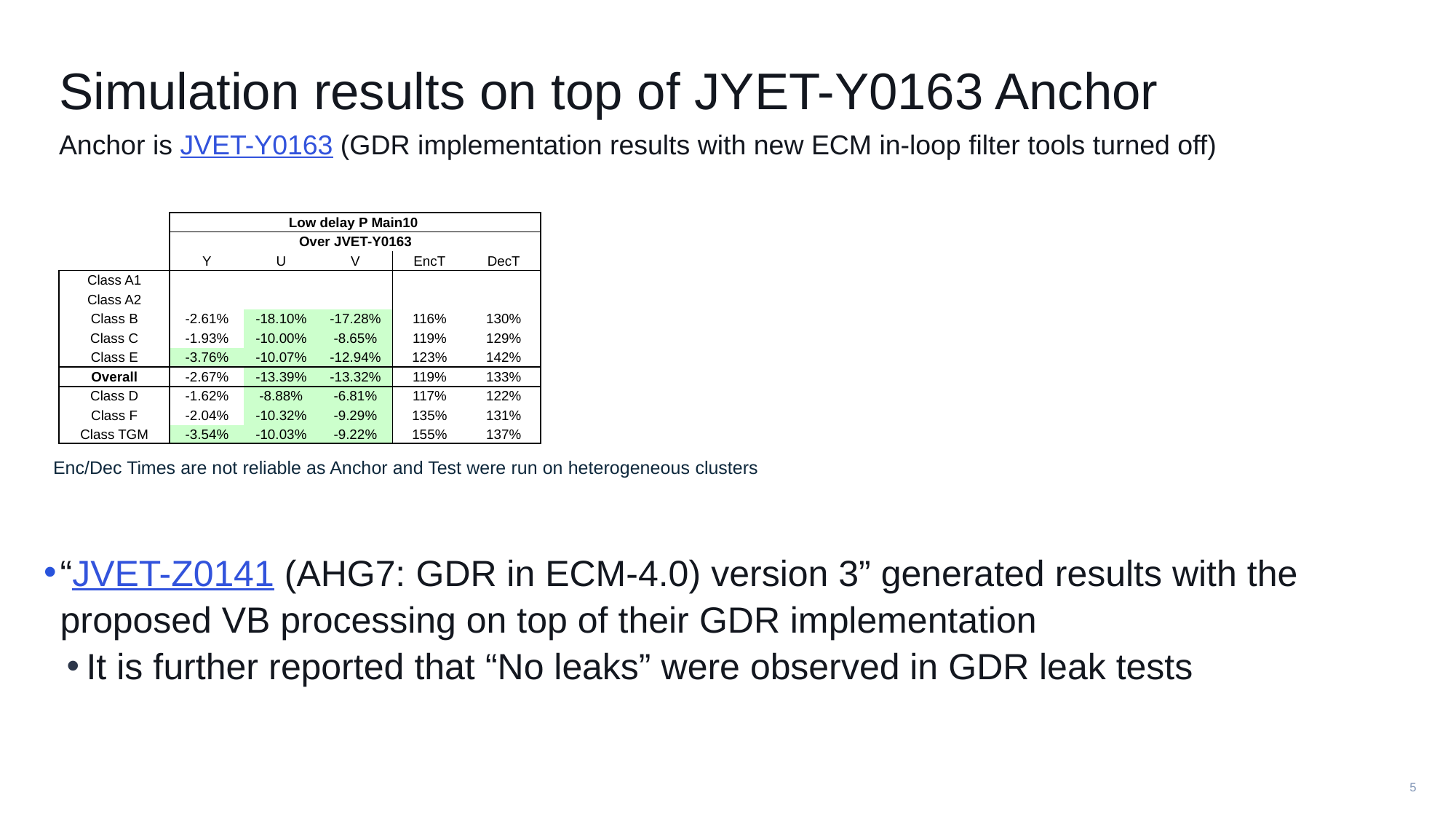

# Simulation results on top of JYET-Y0163 Anchor
Anchor is JVET-Y0163 (GDR implementation results with new ECM in-loop filter tools turned off)
|  | Low delay P Main10 |  |  |  |  |
| --- | --- | --- | --- | --- | --- |
|  | Over JVET-Y0163 |  |  |  |  |
|  | Y | U | V | EncT | DecT |
| Class A1 |  |  |  |  |  |
| Class A2 |  |  |  |  |  |
| Class B | -2.61% | -18.10% | -17.28% | 116% | 130% |
| Class C | -1.93% | -10.00% | -8.65% | 119% | 129% |
| Class E | -3.76% | -10.07% | -12.94% | 123% | 142% |
| Overall | -2.67% | -13.39% | -13.32% | 119% | 133% |
| Class D | -1.62% | -8.88% | -6.81% | 117% | 122% |
| Class F | -2.04% | -10.32% | -9.29% | 135% | 131% |
| Class TGM | -3.54% | -10.03% | -9.22% | 155% | 137% |
Enc/Dec Times are not reliable as Anchor and Test were run on heterogeneous clusters
“JVET-Z0141 (AHG7: GDR in ECM-4.0) version 3” generated results with the proposed VB processing on top of their GDR implementation
It is further reported that “No leaks” were observed in GDR leak tests